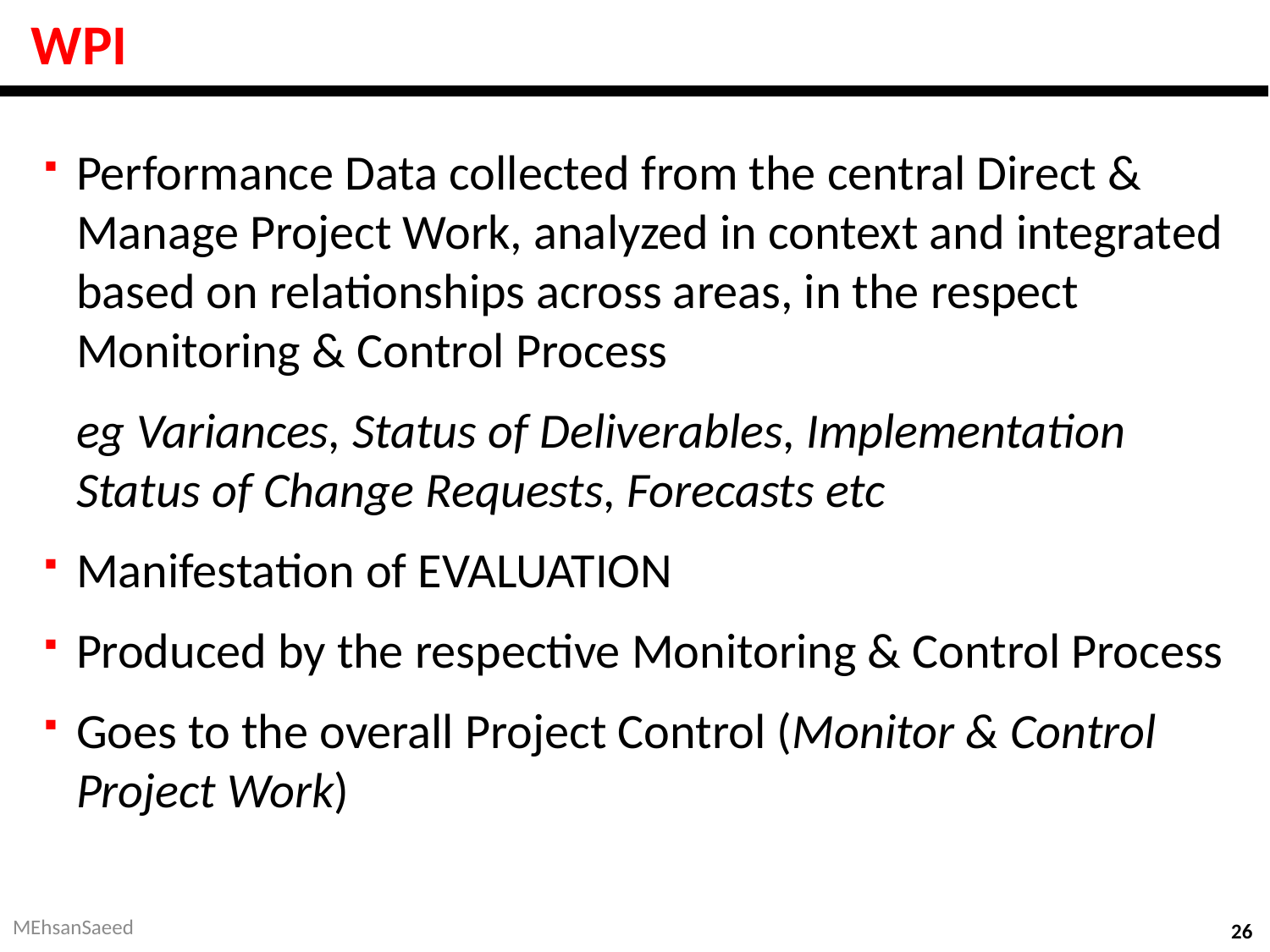

# WPI
Performance Data collected from the central Direct & Manage Project Work, analyzed in context and integrated based on relationships across areas, in the respect Monitoring & Control Process
eg Variances, Status of Deliverables, Implementation Status of Change Requests, Forecasts etc
Manifestation of EVALUATION
Produced by the respective Monitoring & Control Process
Goes to the overall Project Control (Monitor & Control Project Work)
MEhsanSaeed
26